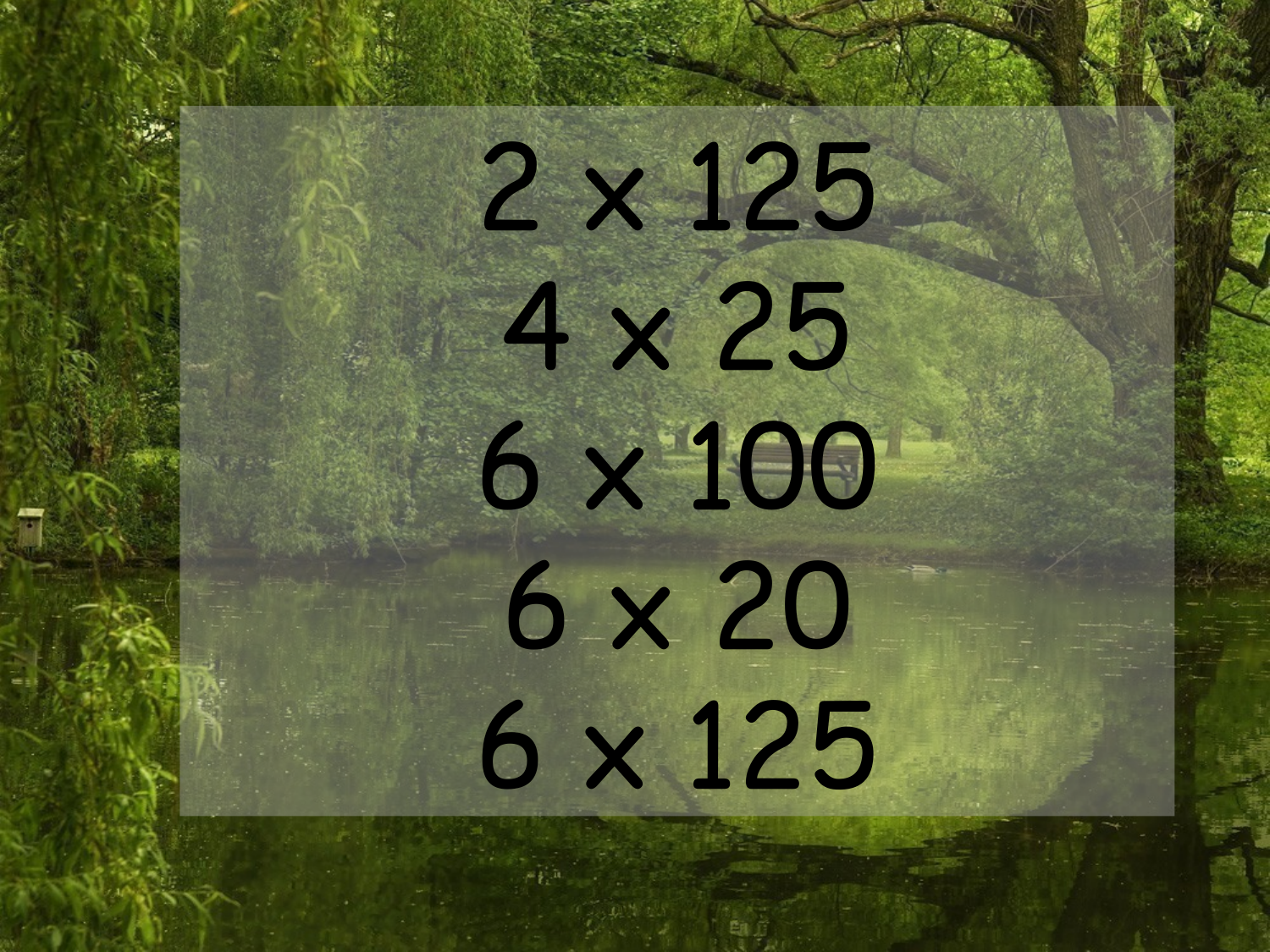

2 x 125
4 x 25
6 x 100
6 x 20
6 x 125